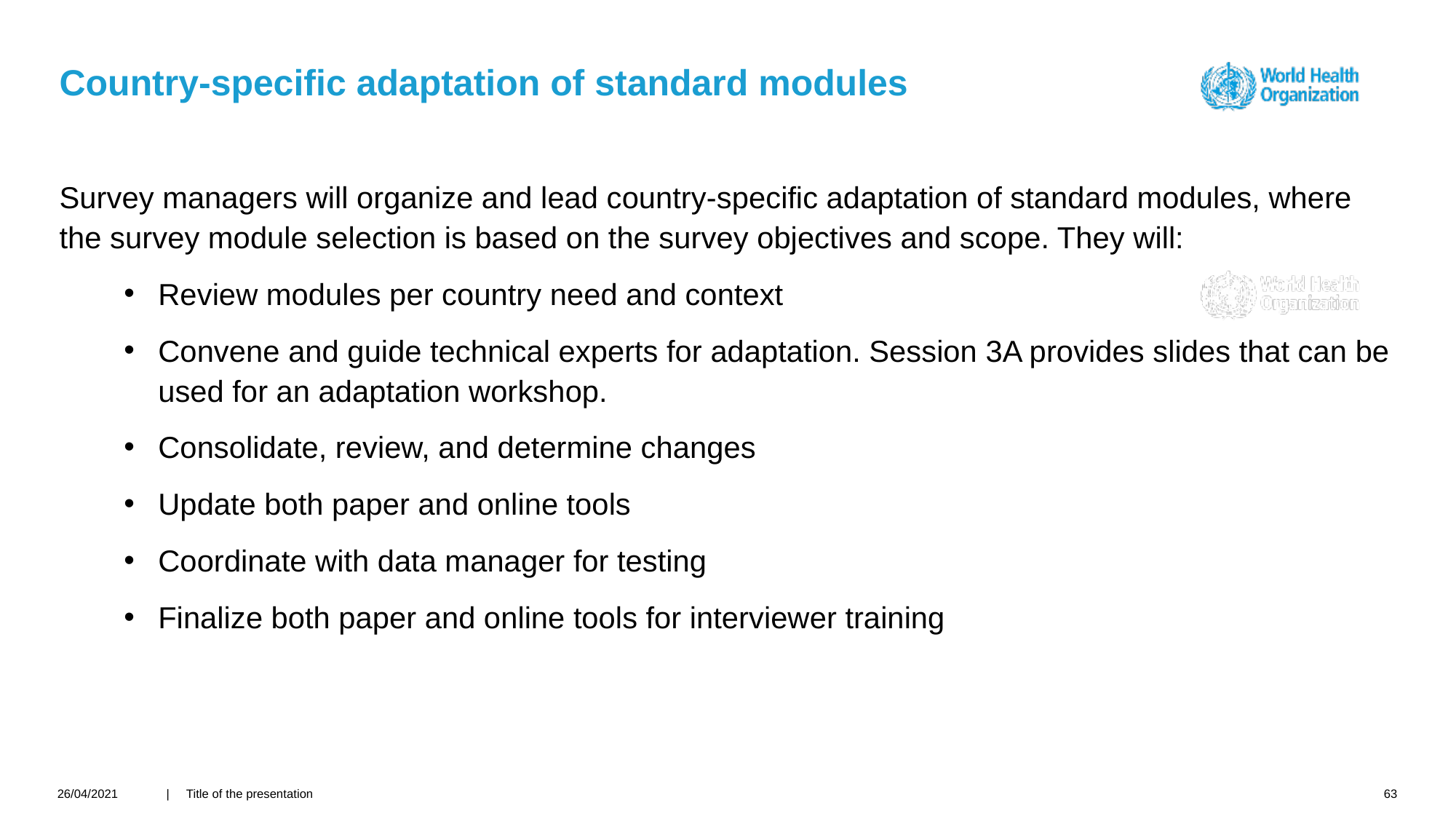

# Country-specific adaptation of standard modules
Survey managers will organize and lead country-specific adaptation of standard modules, where the survey module selection is based on the survey objectives and scope. They will:
Review modules per country need and context
Convene and guide technical experts for adaptation. Session 3A provides slides that can be used for an adaptation workshop.
Consolidate, review, and determine changes
Update both paper and online tools
Coordinate with data manager for testing
Finalize both paper and online tools for interviewer training

26/04/2021
|     Title of the presentation
63